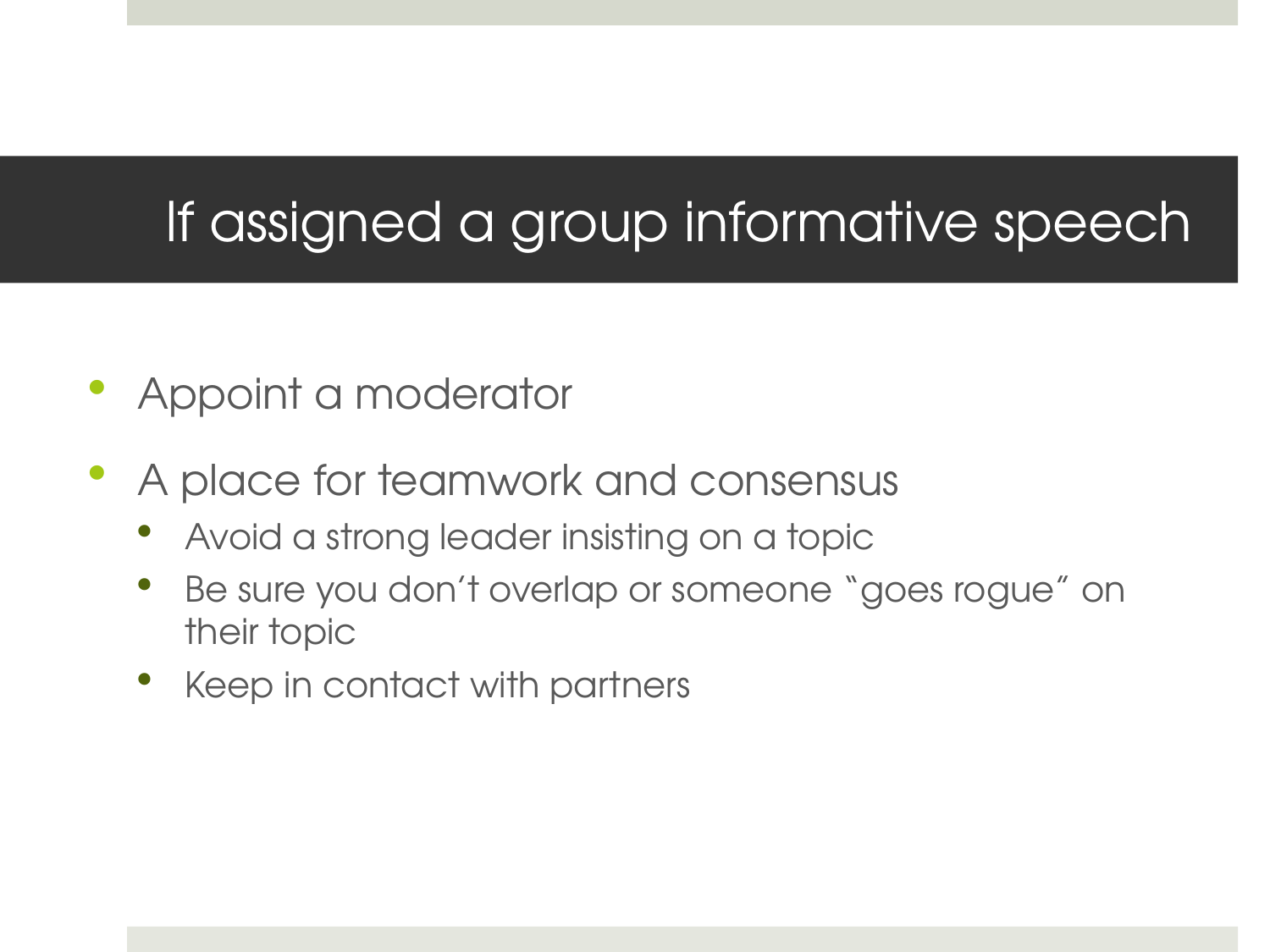

# If assigned a group informative speech
Appoint a moderator
A place for teamwork and consensus
Avoid a strong leader insisting on a topic
Be sure you don’t overlap or someone “goes rogue” on their topic
Keep in contact with partners